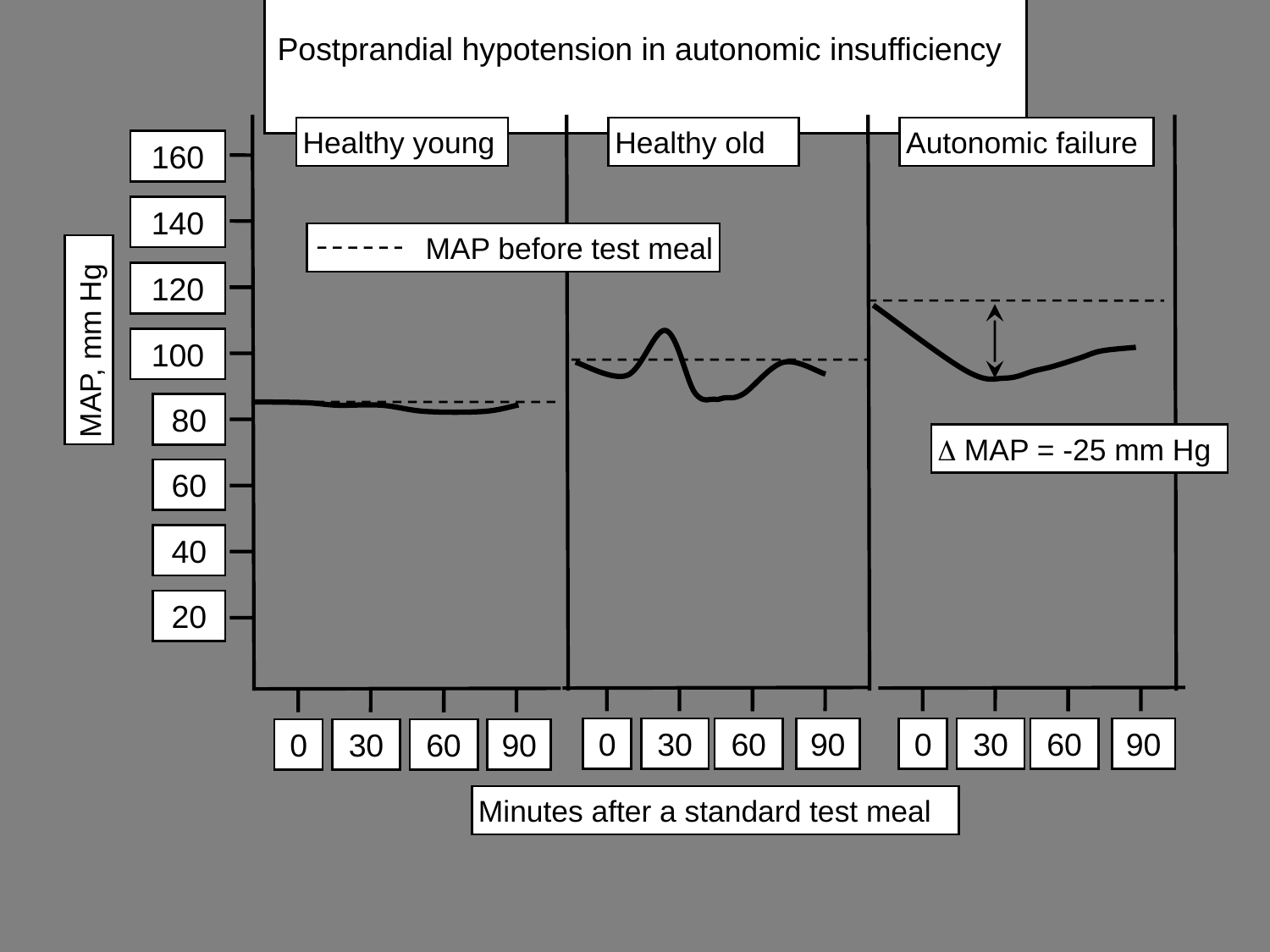

# Postprandial hypotension in autonomic insufficiency

Healthy young
Healthy old
Autonomic failure
160

140

  MAP before test meal

120

MAP, mm Hg
100

80

Δ MAP = -25 mm Hg
60

40

20

0
30
60
90
0
30
60
90
0
30
60
90
Minutes after a standard test meal